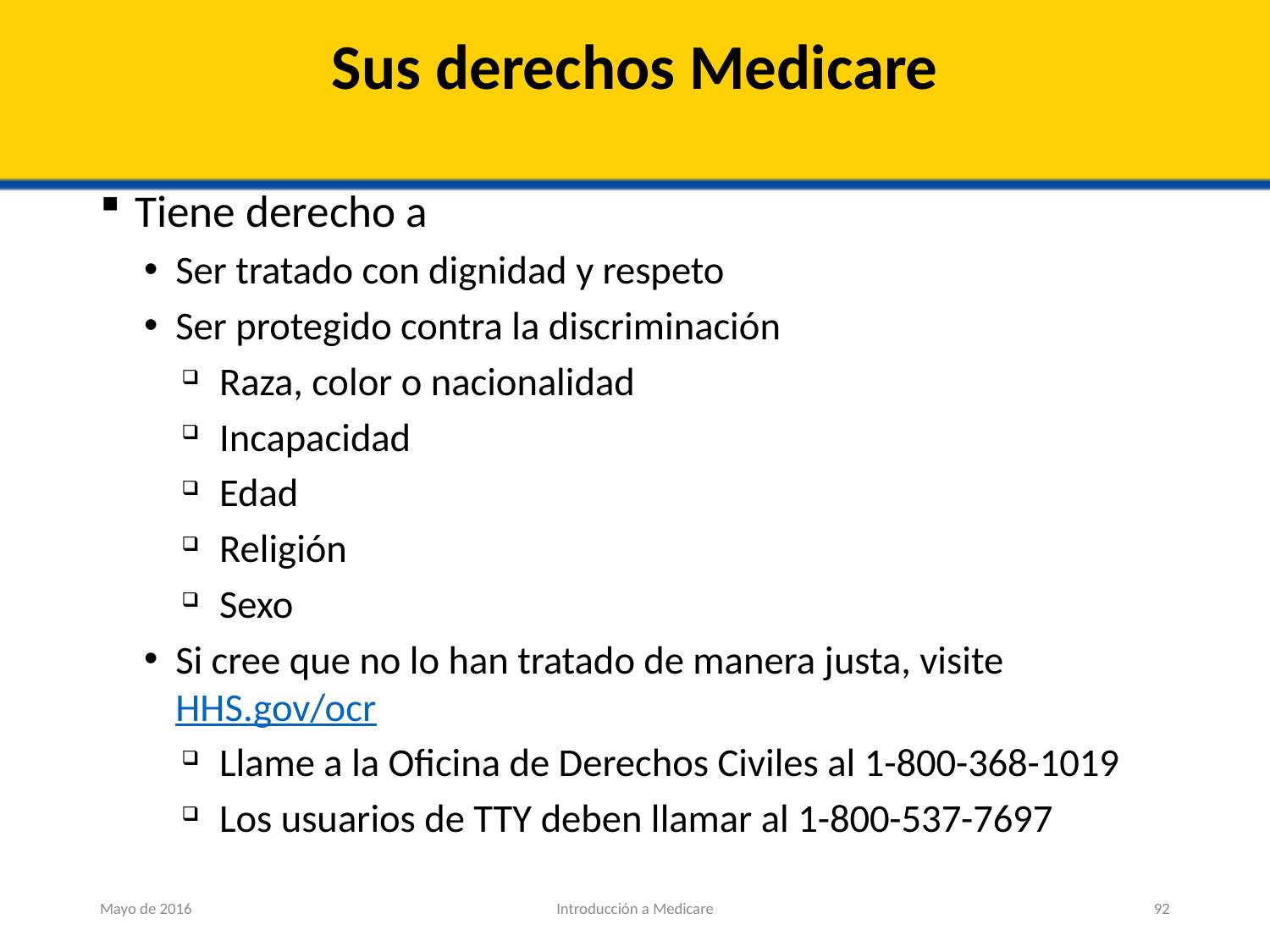

# Sus derechos Medicare
Tiene derecho a
Ser tratado con dignidad y respeto
Ser protegido contra la discriminación
Raza, color o nacionalidad
Incapacidad
Edad
Religión
Sexo
Si cree que no lo han tratado de manera justa, visiteHHS.gov/ocr
Llame a la Oficina de Derechos Civiles al 1-800-368-1019
Los usuarios de TTY deben llamar al 1-800-537-7697
Mayo de 2016
Introducción a Medicare
92